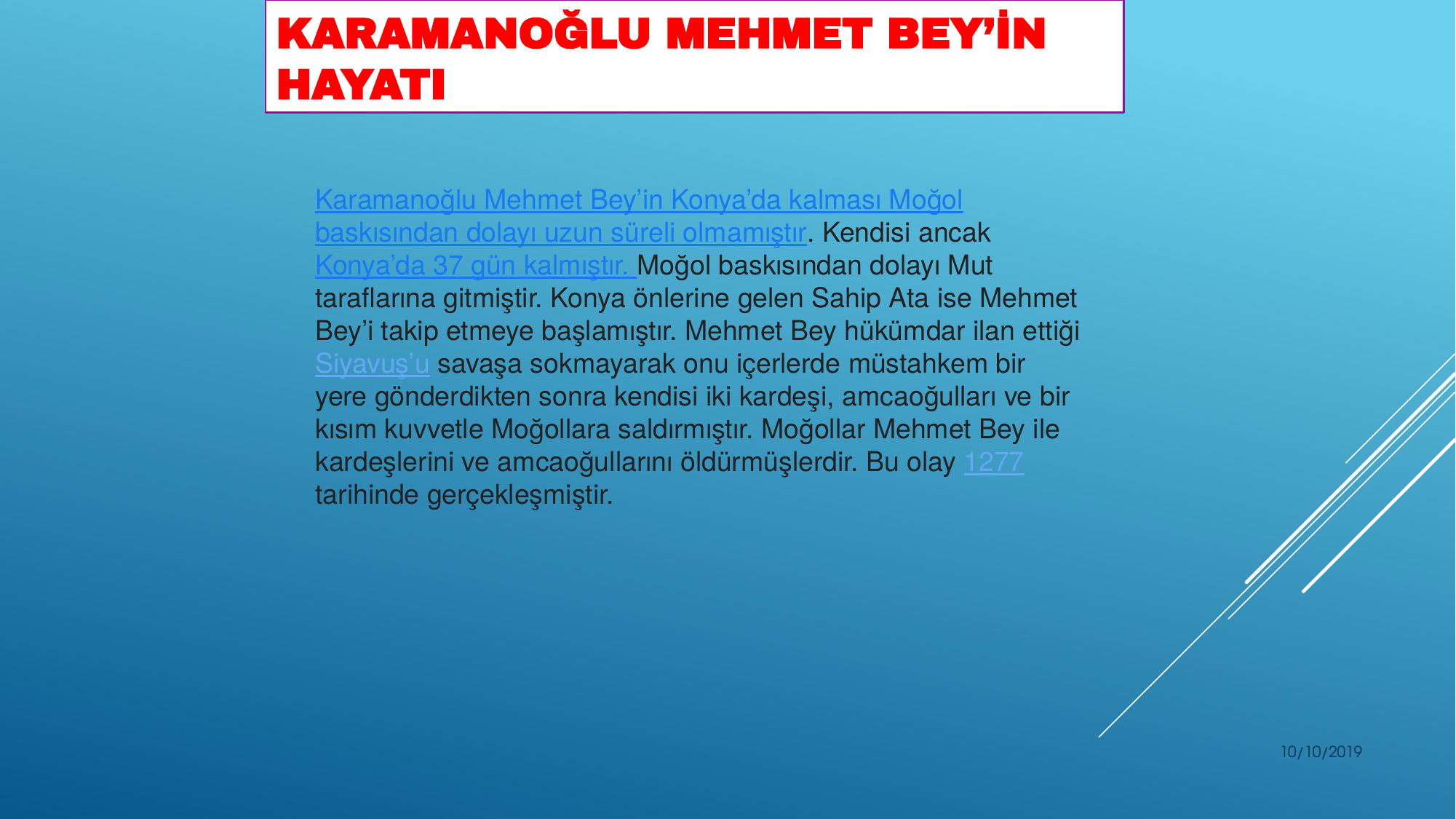

KARAMANOĞLU MEHMET BEY’İN HAYATI
Karamanoğlu Mehmet Bey’in Konya’da kalması Moğol baskısından dolayı uzun süreli olmamıştır. Kendisi ancak Konya’da 37 gün kalmıştır. Moğol baskısından dolayı Mut taraflarına gitmiştir. Konya önlerine gelen Sahip Ata ise Mehmet Bey’i takip etmeye başlamıştır. Mehmet Bey hükümdar ilan ettiği Siyavuş’u savaşa sokmayarak onu içerlerde müstahkem bir yere gönderdikten sonra kendisi iki kardeşi, amcaoğulları ve bir kısım kuvvetle Moğollara saldırmıştır. Moğollar Mehmet Bey ile kardeşlerini ve amcaoğullarını öldürmüşlerdir. Bu olay 1277 tarihinde gerçekleşmiştir.
10/10/2019